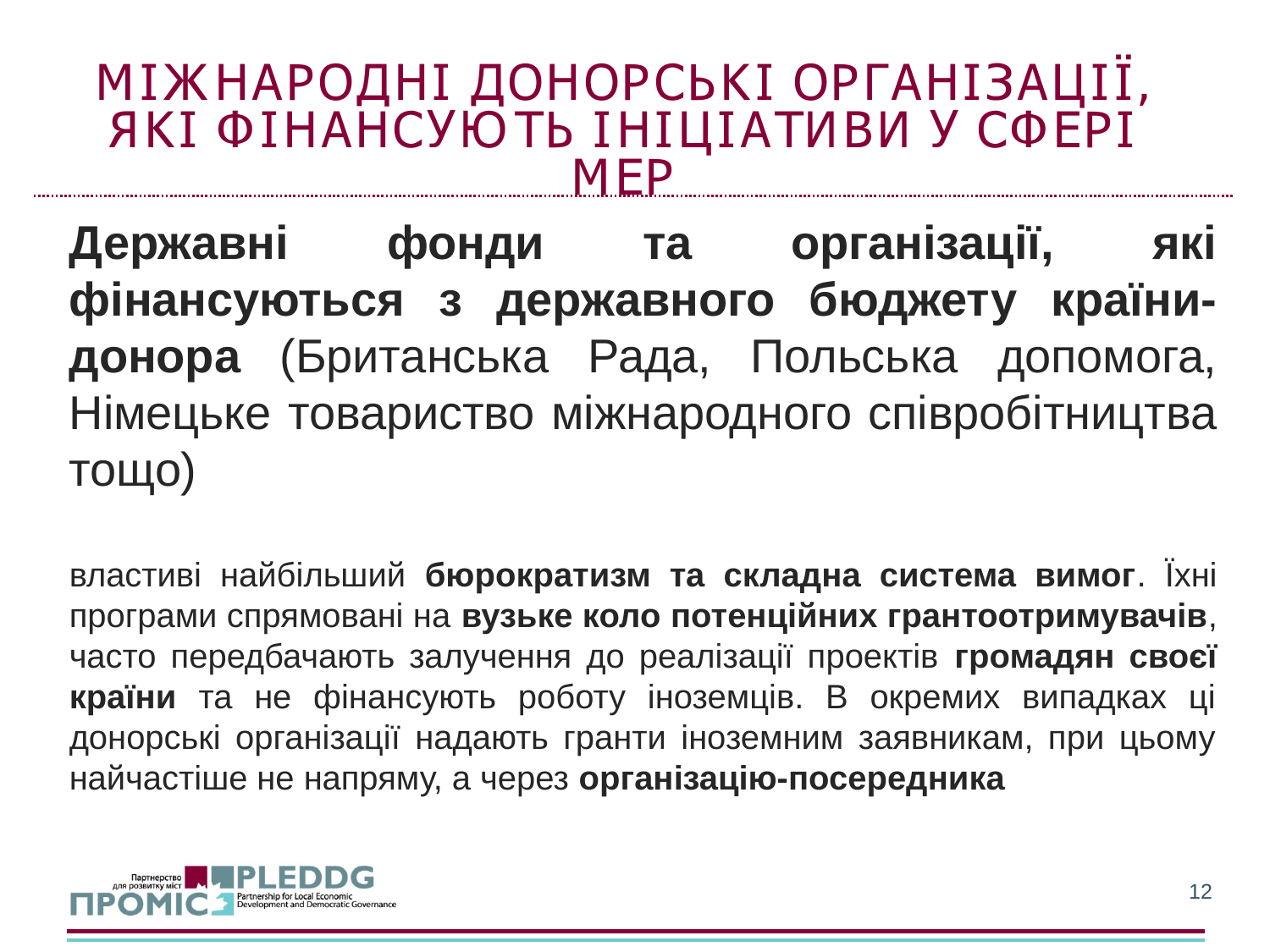

# міжнародні донорські організації, які фінансують ініціативи у сфері мер
Державні фонди та організації, які фінансуються з державного бюджету країни-донора (Британська Рада, Польська допомога, Німецьке товариство міжнародного співробітництва тощо)

властиві найбільший бюрократизм та складна система вимог. Їхні програми спрямовані на вузьке коло потенційних грантоотримувачів, часто передбачають залучення до реалізації проектів громадян своєї країни та не фінансують роботу іноземців. В окремих випадках ці донорські організації надають гранти іноземним заявникам, при цьому найчастіше не напряму, а через організацію-посередника